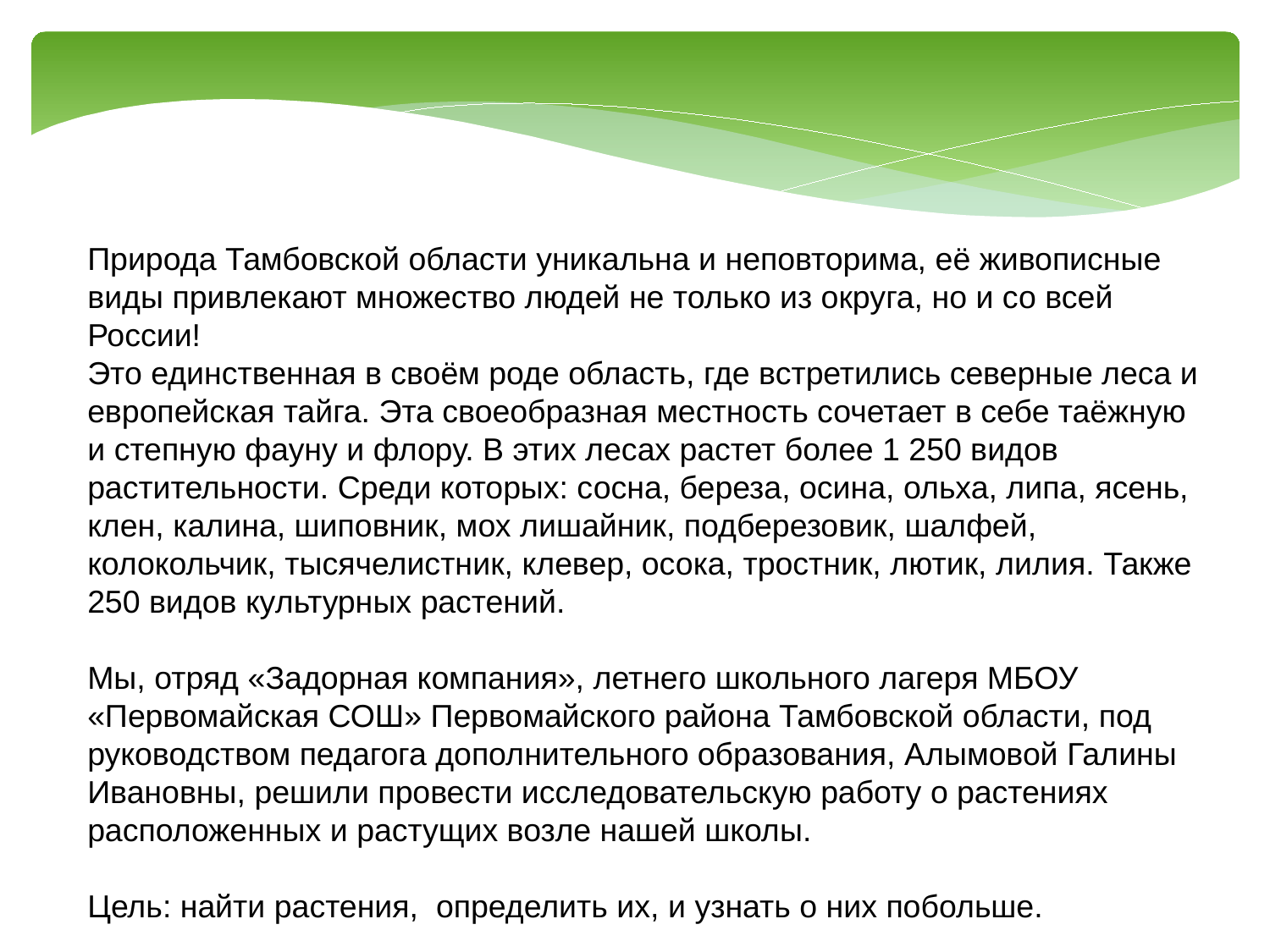

Природа Тамбовской области уникальна и неповторима, её живописные виды привлекают множество людей не только из округа, но и со всей России!
Это единственная в своём роде область, где встретились северные леса и европейская тайга. Эта своеобразная местность сочетает в себе таёжную и степную фауну и флору. В этих лесах растет более 1 250 видов растительности. Среди которых: сосна, береза, осина, ольха, липа, ясень, клен, калина, шиповник, мох лишайник, подберезовик, шалфей, колокольчик, тысячелистник, клевер, осока, тростник, лютик, лилия. Также 250 видов культурных растений.
Мы, отряд «Задорная компания», летнего школьного лагеря МБОУ «Первомайская СОШ» Первомайского района Тамбовской области, под руководством педагога дополнительного образования, Алымовой Галины Ивановны, решили провести исследовательскую работу о растениях расположенных и растущих возле нашей школы.
Цель: найти растения,  определить их, и узнать о них побольше.